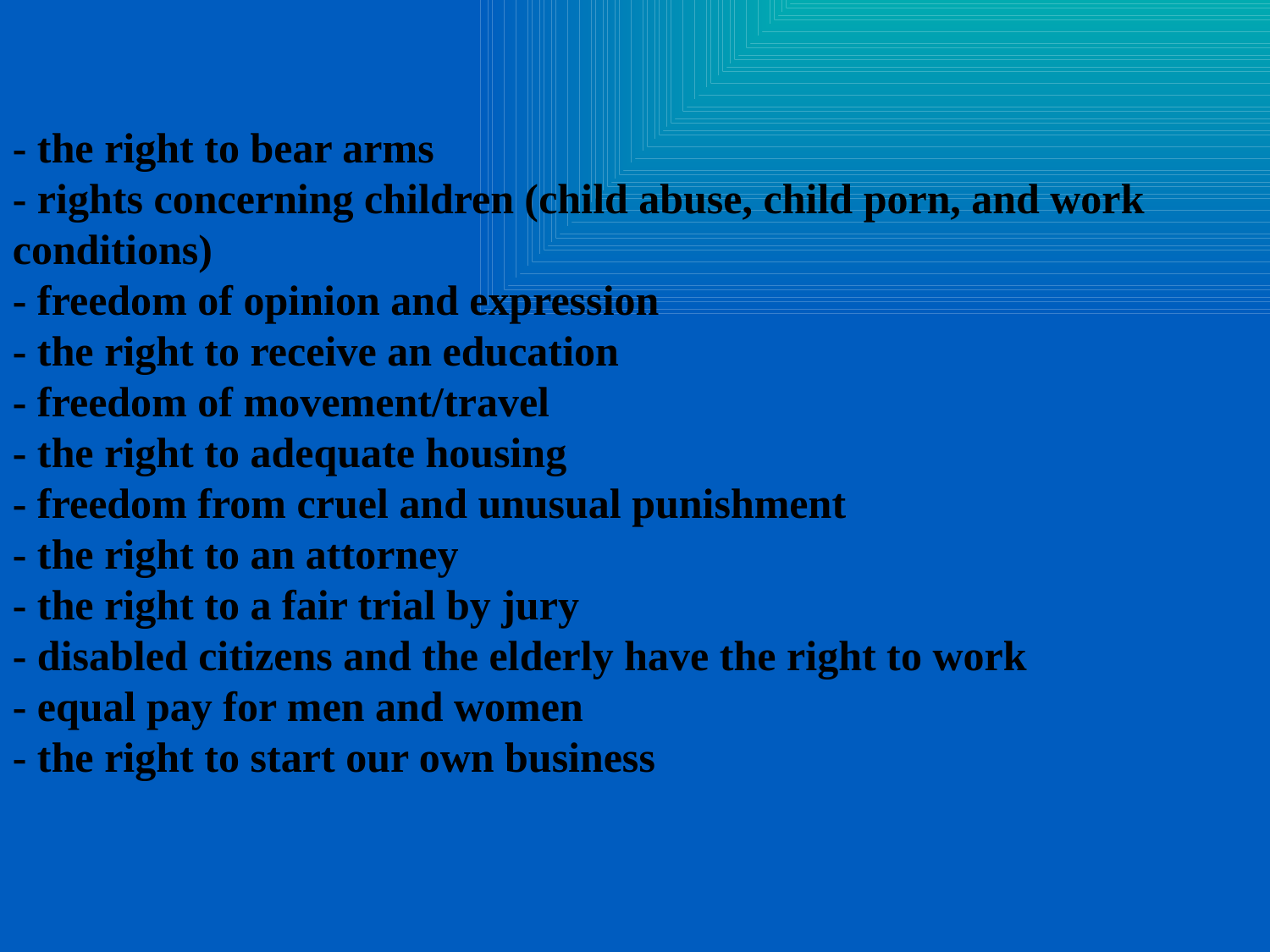

- the right to bear arms
- rights concerning children (child abuse, child porn, and work conditions)
- freedom of opinion and expression
- the right to receive an education
- freedom of movement/travel
- the right to adequate housing
- freedom from cruel and unusual punishment
- the right to an attorney
- the right to a fair trial by jury
- disabled citizens and the elderly have the right to work
- equal pay for men and women
- the right to start our own business